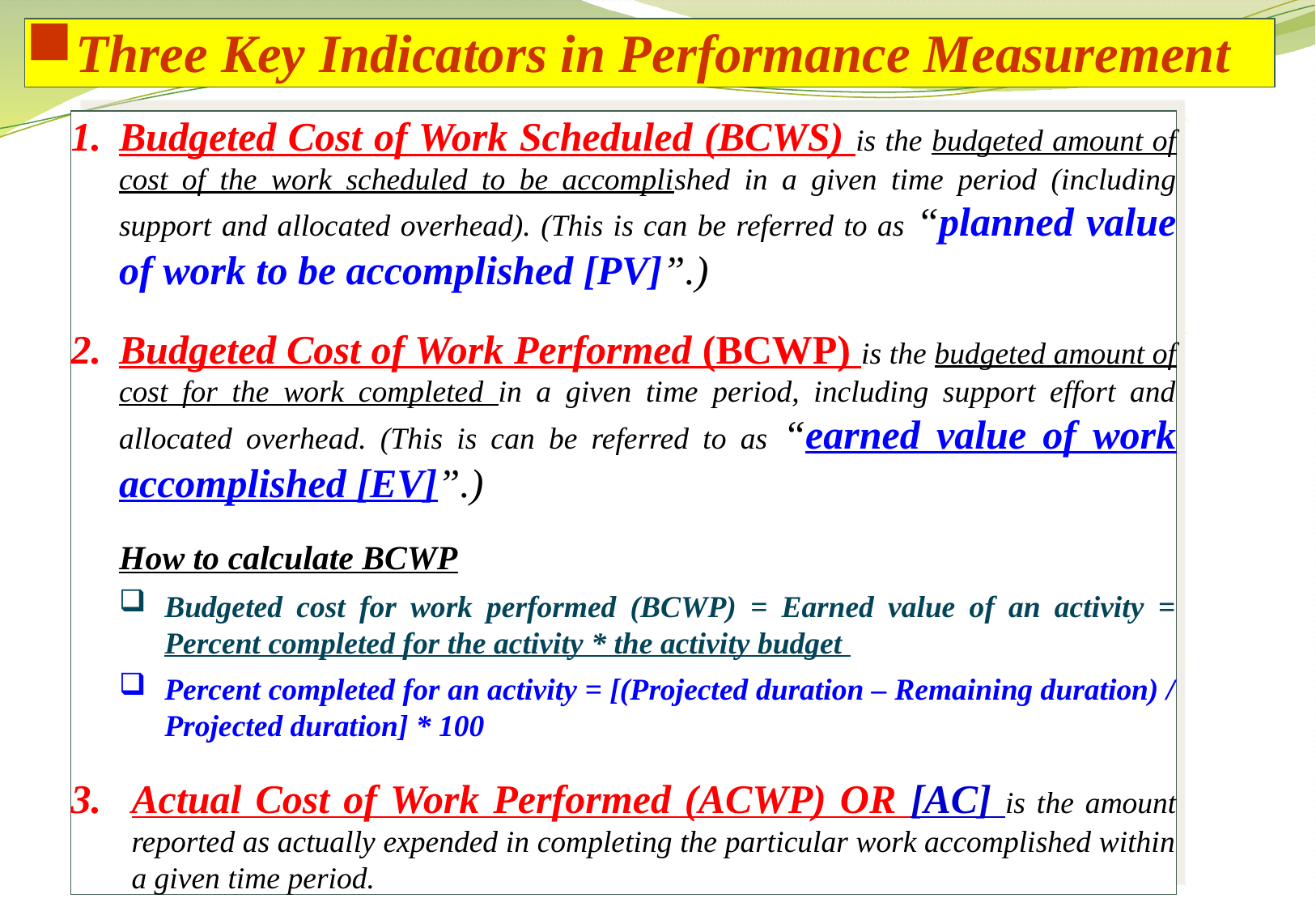

Three Key Indicators in Performance Measurement
Budgeted Cost of Work Scheduled (BCWS) is the budgeted amount of cost of the work scheduled to be accomplished in a given time period (including support and allocated overhead). (This is can be referred to as “planned value of work to be accomplished [PV]”.)
Budgeted Cost of Work Performed (BCWP) is the budgeted amount of cost for the work completed in a given time period, including support effort and allocated overhead. (This is can be referred to as “earned value of work accomplished [EV]”.)
How to calculate BCWP
Budgeted cost for work performed (BCWP) = Earned value of an activity = Percent completed for the activity * the activity budget
Percent completed for an activity = [(Projected duration – Remaining duration) / Projected duration] * 100
Actual Cost of Work Performed (ACWP) OR [AC] is the amount reported as actually expended in completing the particular work accomplished within a given time period.